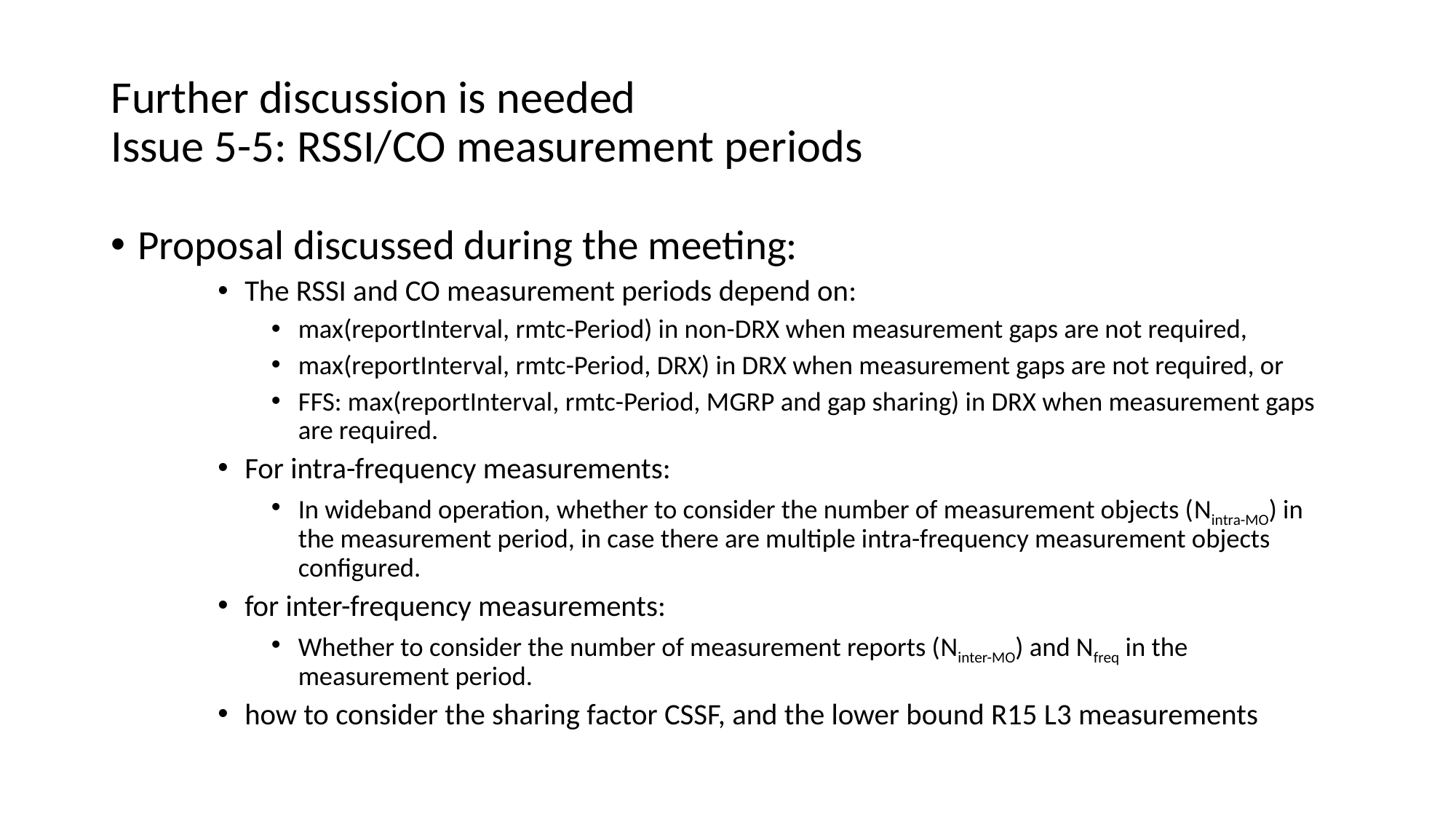

# Further discussion is needed Issue 5-5: RSSI/CO measurement periods
Proposal discussed during the meeting:
The RSSI and CO measurement periods depend on:
max(reportInterval, rmtc-Period) in non-DRX when measurement gaps are not required,
max(reportInterval, rmtc-Period, DRX) in DRX when measurement gaps are not required, or
FFS: max(reportInterval, rmtc-Period, MGRP and gap sharing) in DRX when measurement gaps are required.
For intra-frequency measurements:
In wideband operation, whether to consider the number of measurement objects (Nintra-MO) in the measurement period, in case there are multiple intra-frequency measurement objects configured.
for inter-frequency measurements:
Whether to consider the number of measurement reports (Ninter-MO) and Nfreq in the measurement period.
how to consider the sharing factor CSSF, and the lower bound R15 L3 measurements